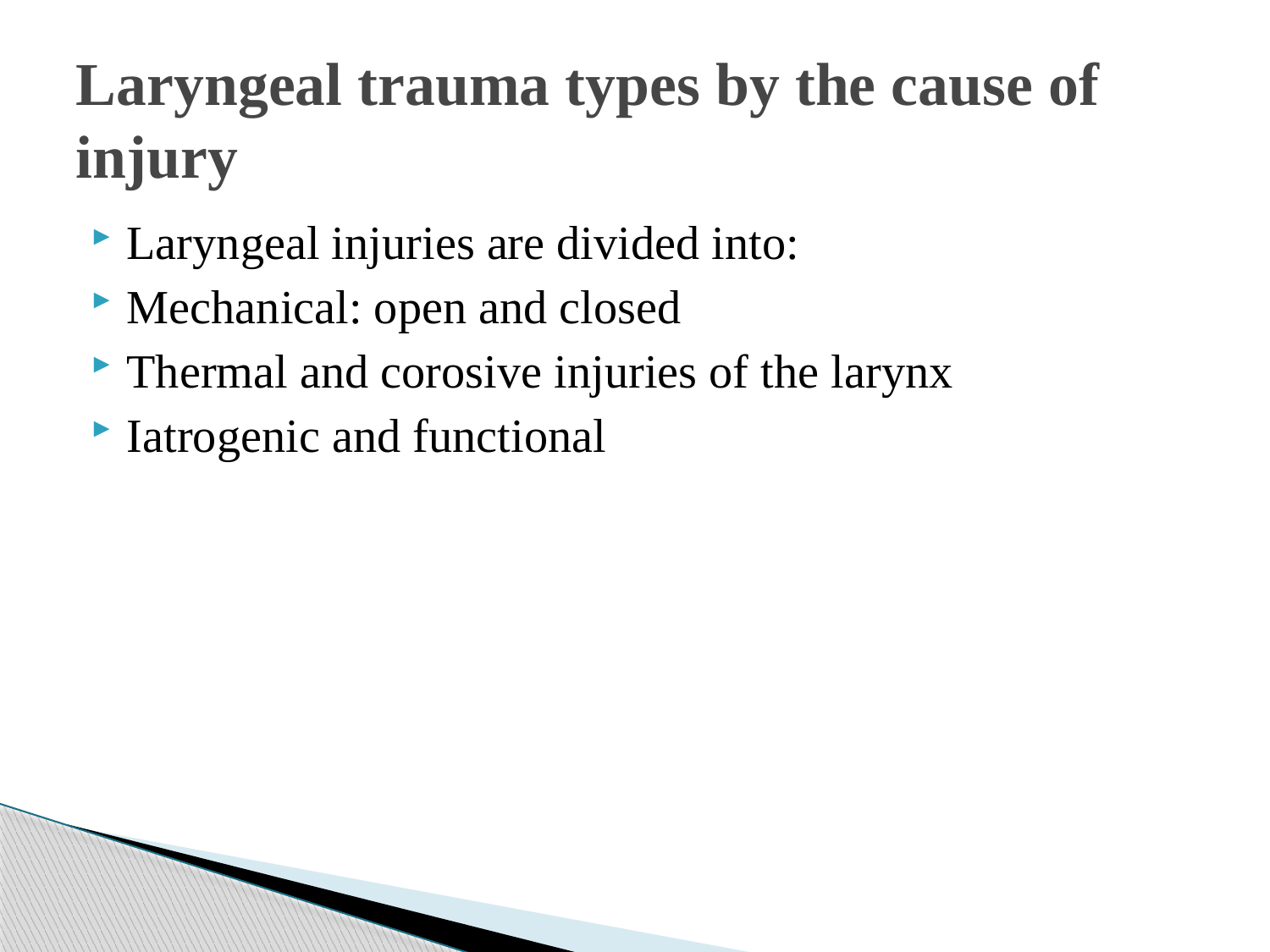

# Laryngeal trauma types by the cause of injury
Laryngeal injuries are divided into:
Mechanical: open and closed
Thermal and corosive injuries of the larynx
Iatrogenic and functional